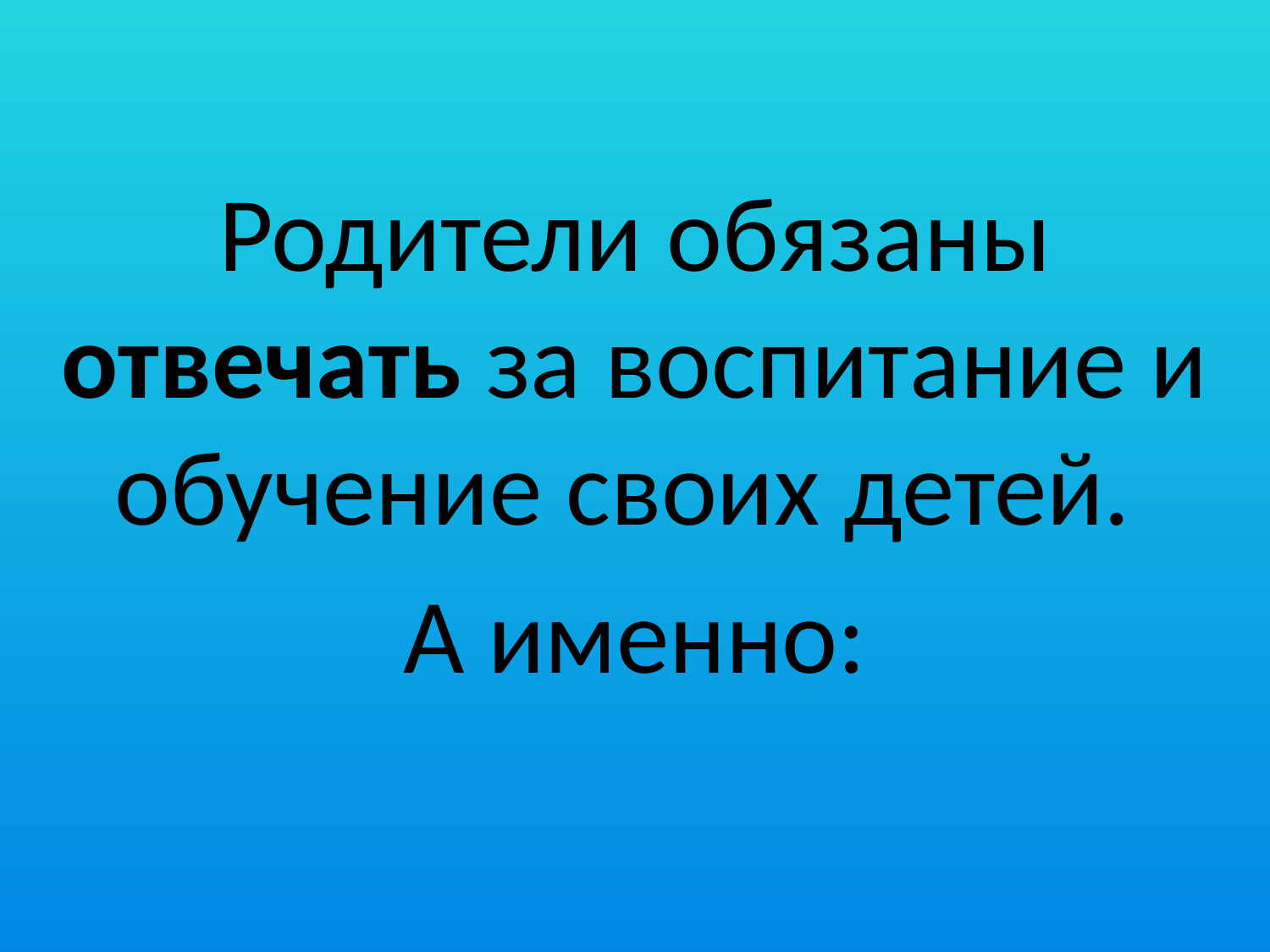

Родители обязаны отвечать за воспитание и обучение своих детей.
А именно: